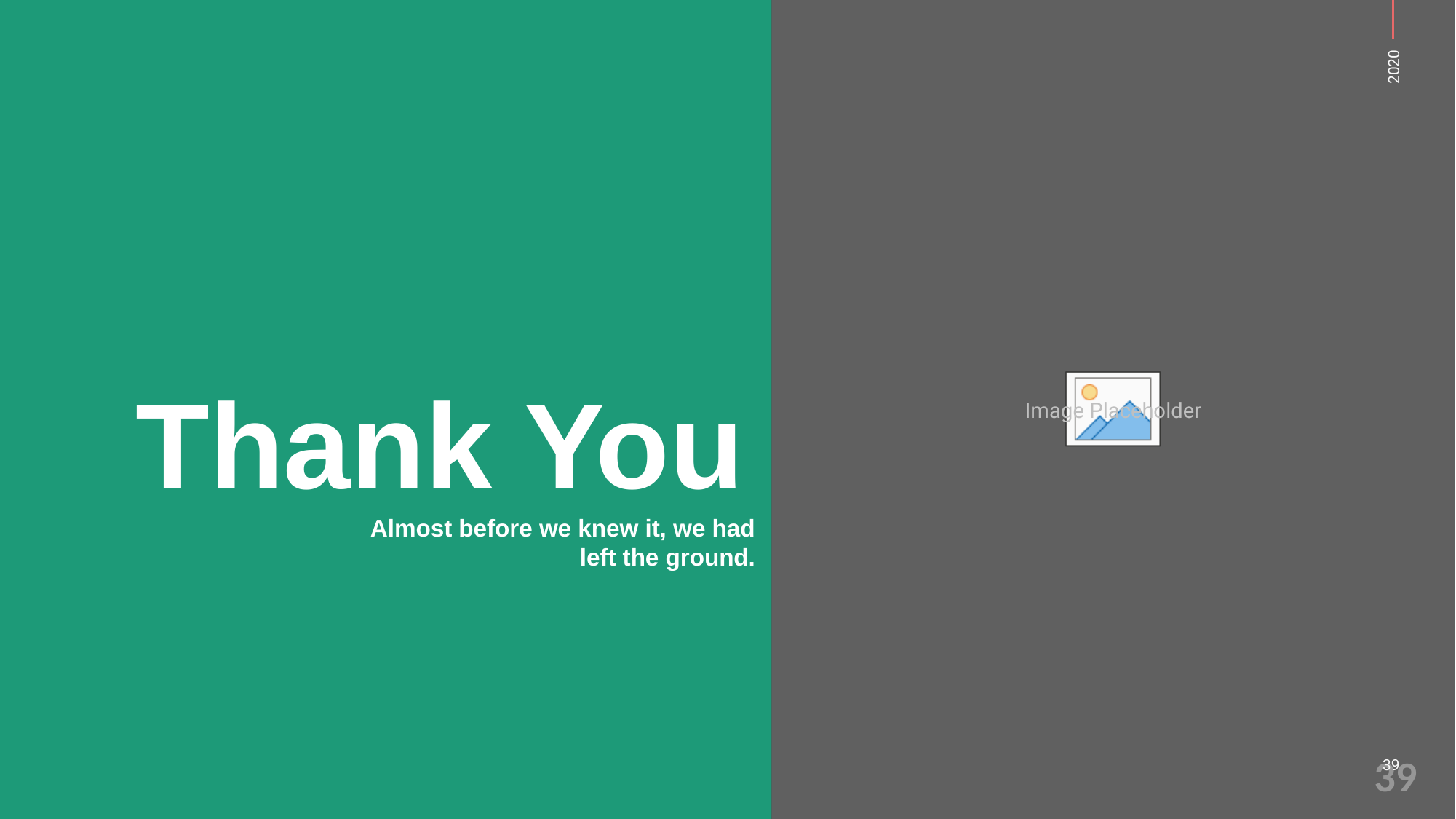

2020
Thank You
Almost before we knew it, we had left the ground.
39